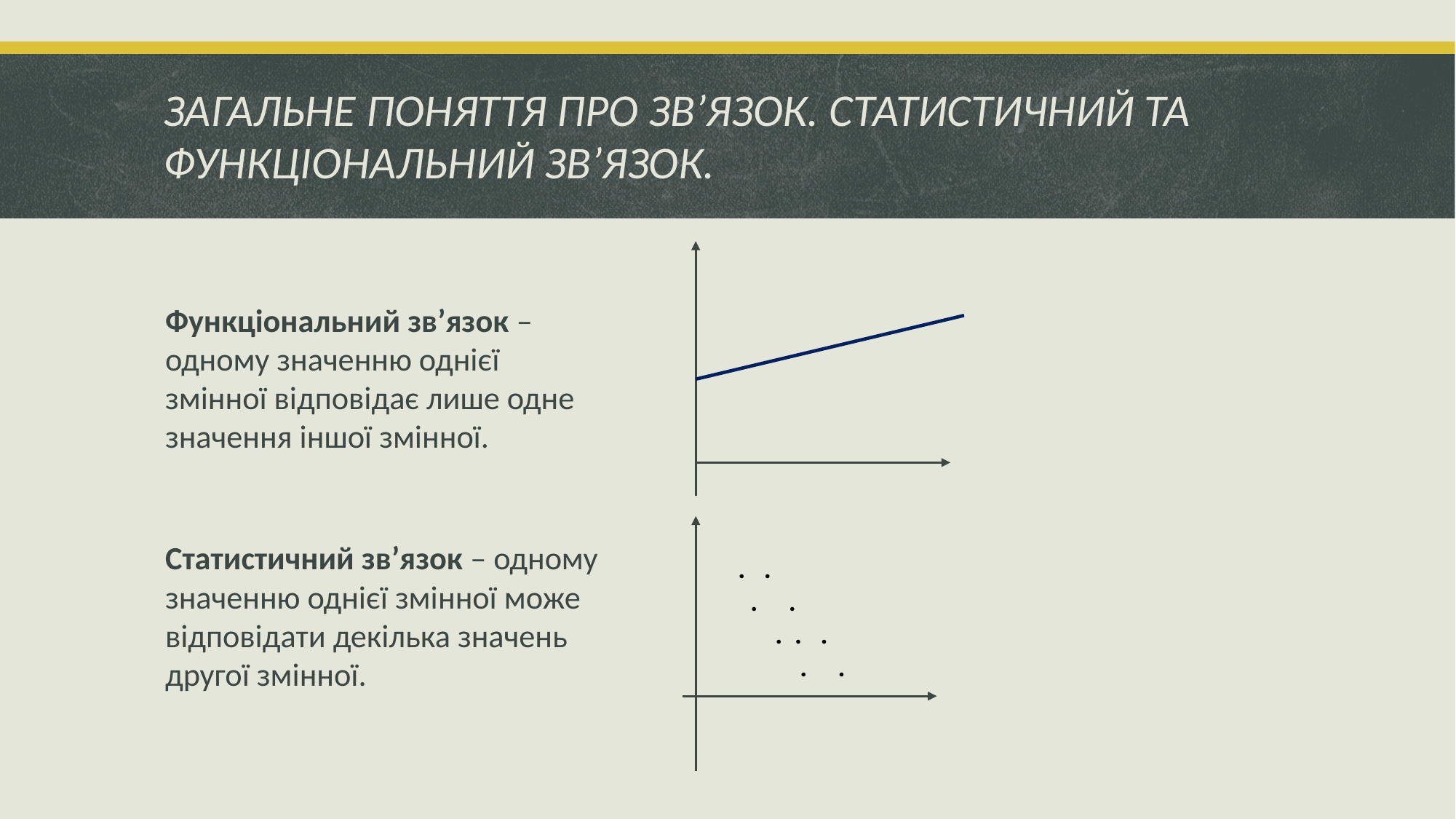

# ЗАГАЛЬНЕ ПОНЯТТЯ ПРО ЗВ’ЯЗОК. СТАТИСТИЧНИЙ ТА ФУНКЦІОНАЛЬНИЙ ЗВ’ЯЗОК.
.   .
  .     .
      .  .   .
          .     .
Функціональний зв’язок – одному значенню однієї змінної відповідає лише одне значення іншої змінної.

Статистичний зв’язок – одному значенню однієї змінної може відповідати декілька значень другої змінної.